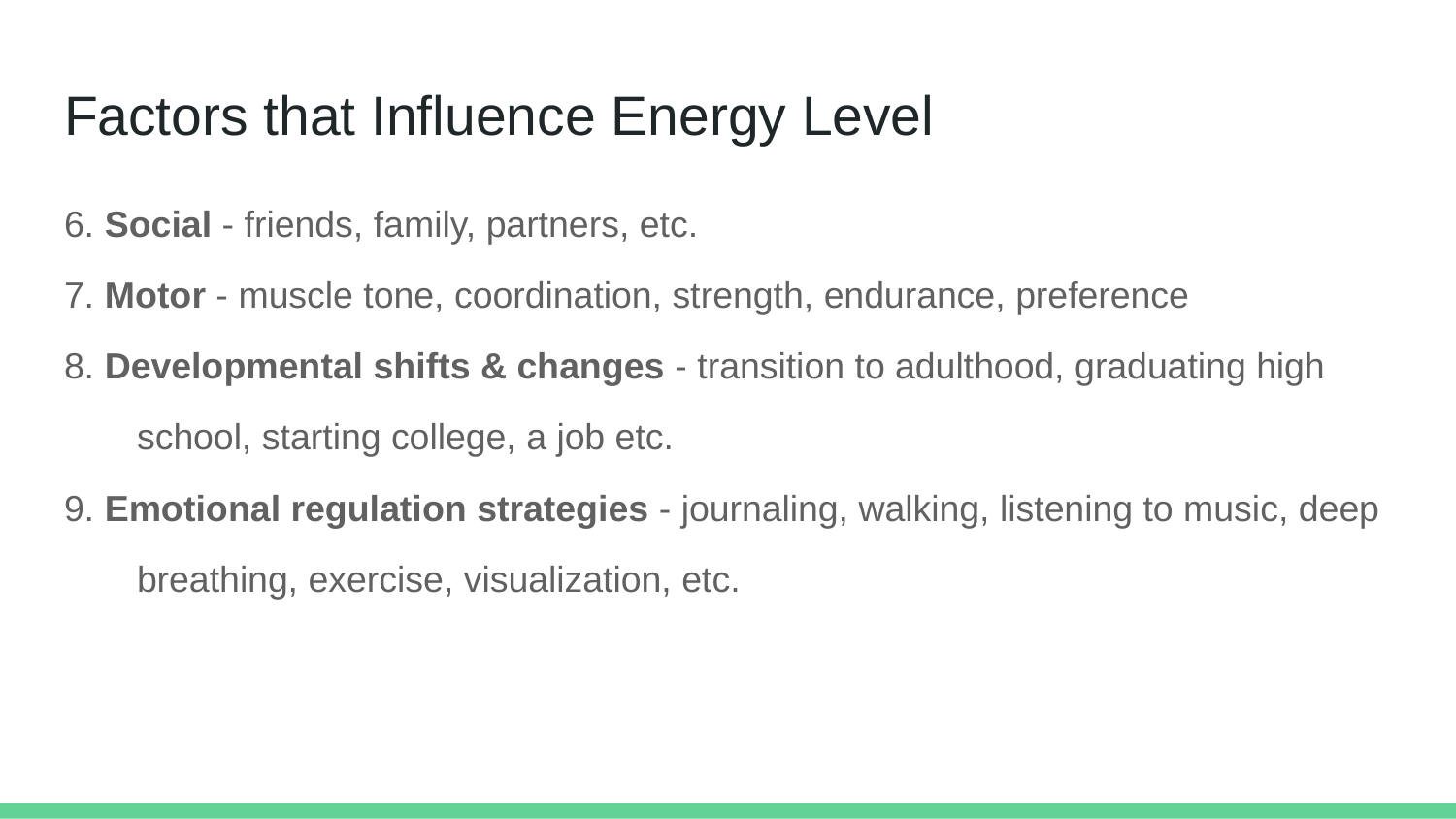

# Factors that Influence Energy Level

6. Social - friends, family, partners, etc.
7. Motor - muscle tone, coordination, strength, endurance, preference
8. Developmental shifts & changes - transition to adulthood, graduating high
school, starting college, a job etc.
9. Emotional regulation strategies - journaling, walking, listening to music, deep
breathing, exercise, visualization, etc.